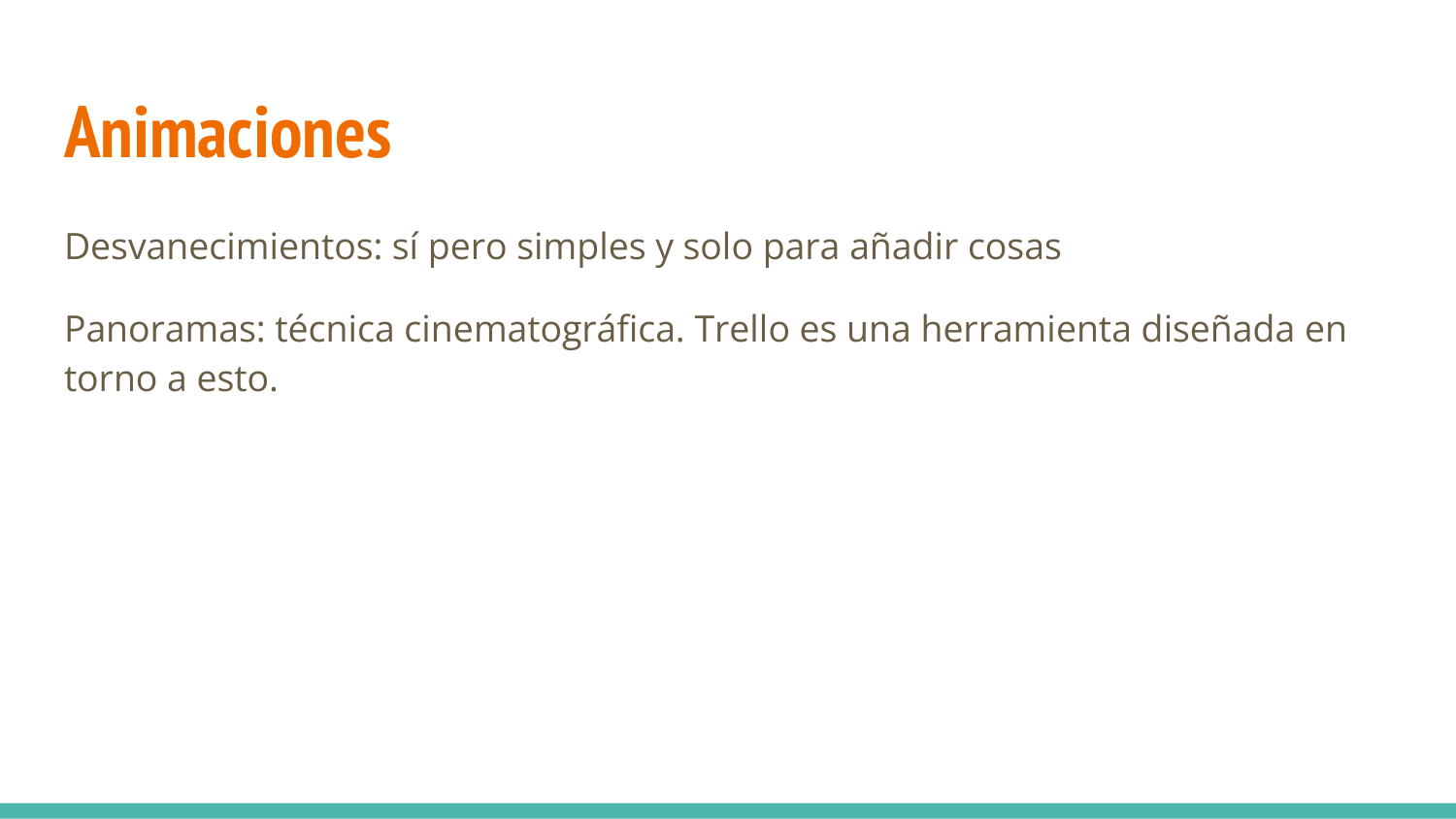

# Animaciones
Desvanecimientos: sí pero simples y solo para añadir cosas
Panoramas: técnica cinematográfica. Trello es una herramienta diseñada en torno a esto.